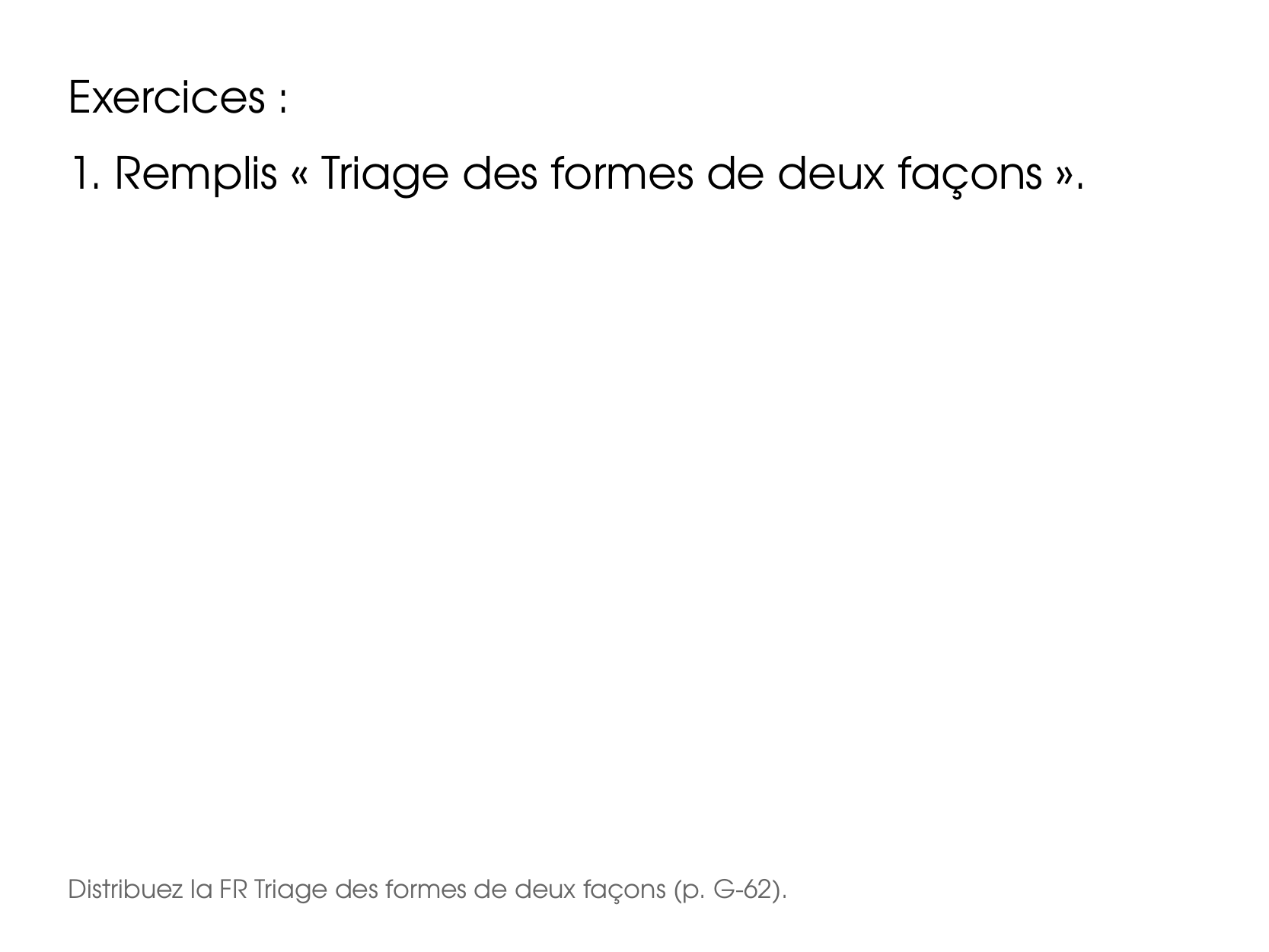

Exercices :
1. Remplis « Triage des formes de deux façons ».
Distribuez la FR Triage des formes de deux façons (p. G-62).